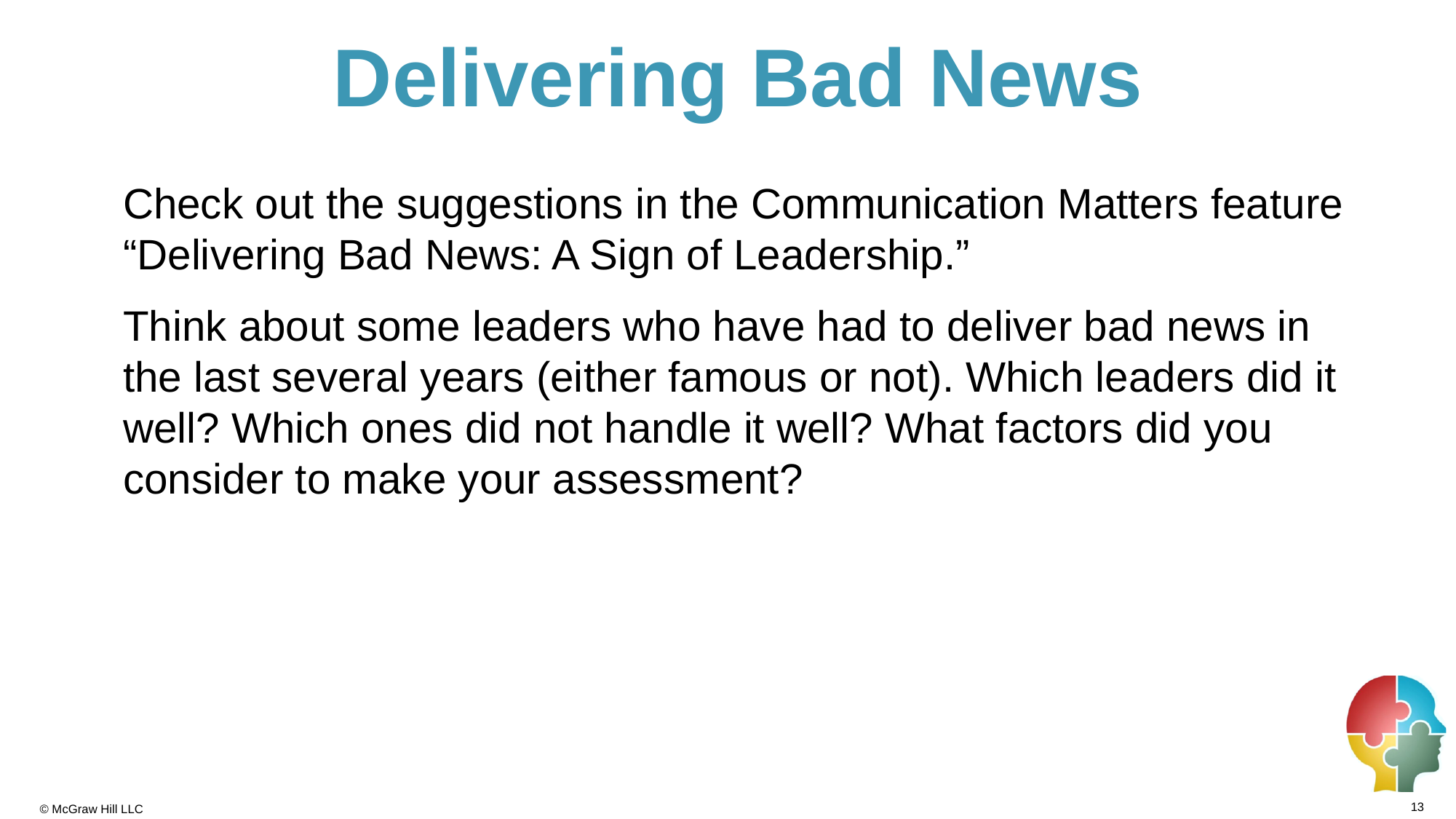

# Delivering Bad News
Check out the suggestions in the Communication Matters feature “Delivering Bad News: A Sign of Leadership.”
Think about some leaders who have had to deliver bad news in the last several years (either famous or not). Which leaders did it well? Which ones did not handle it well? What factors did you consider to make your assessment?
13